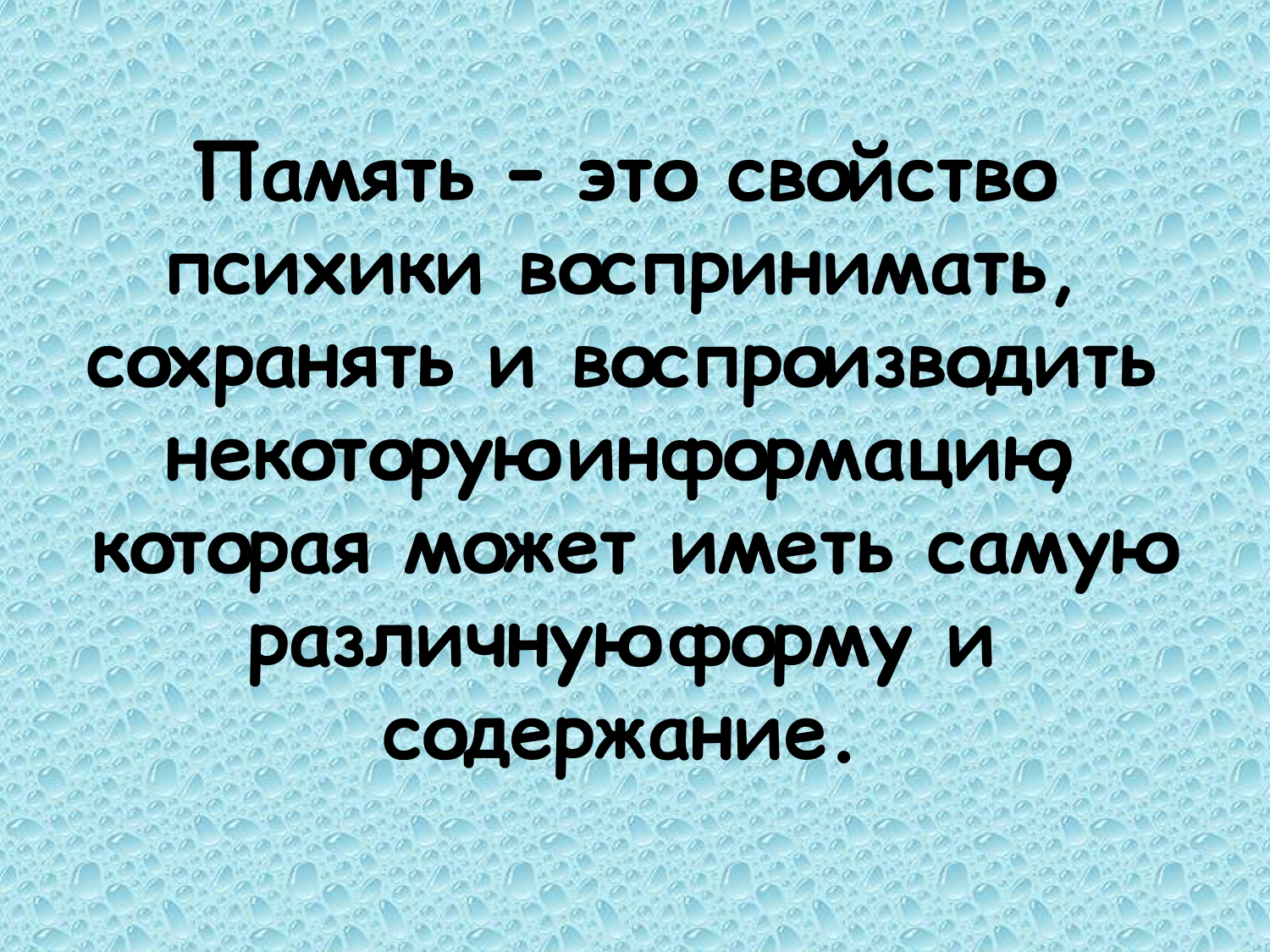

Память – это свойство психики воспринимать, сохранять и воспроизводить некоторую информацию, которая может иметь самую различную форму и содержание.